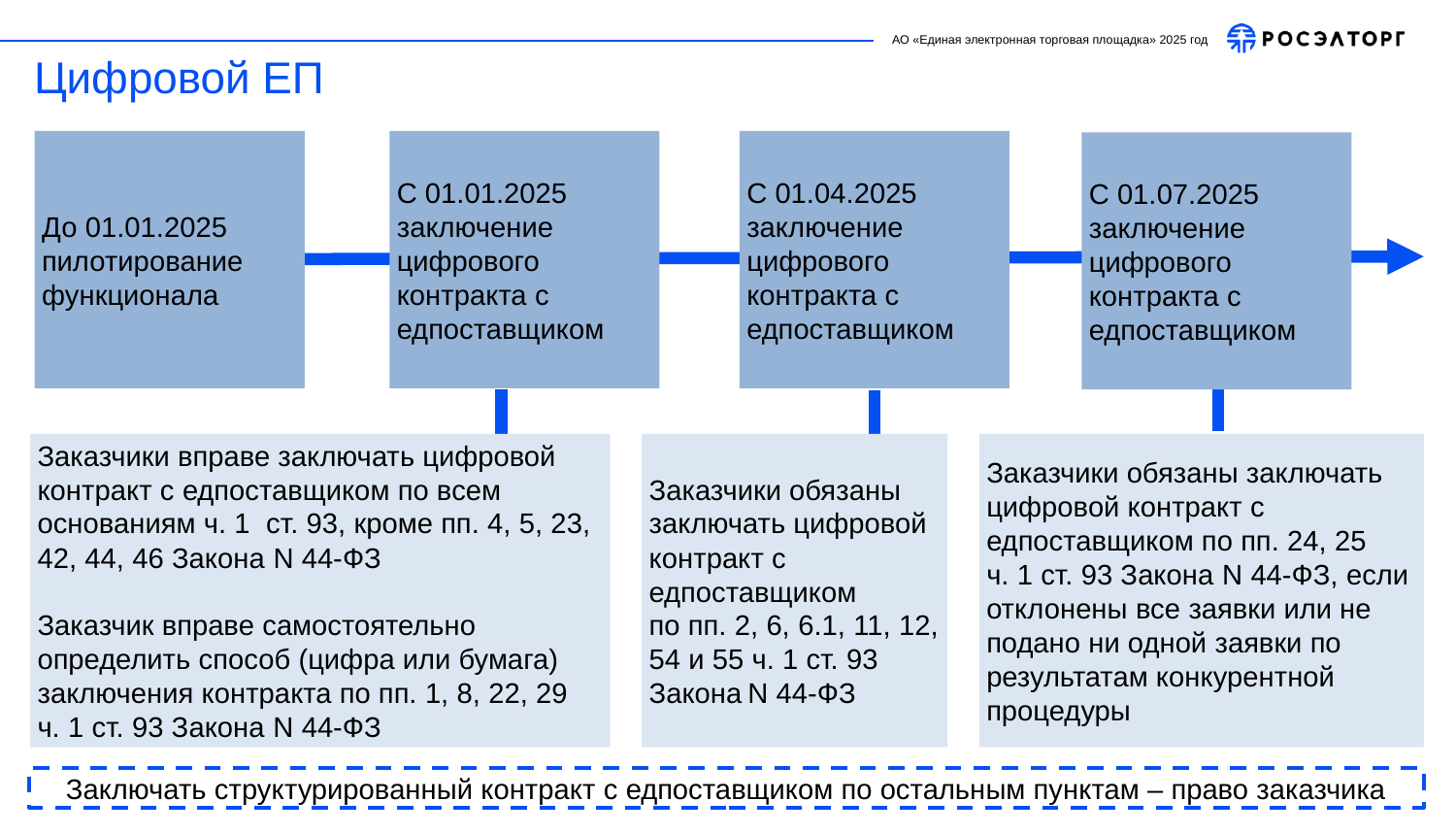

Цифровой ЕП
До 01.01.2025 пилотирование функционала
С 01.01.2025 заключение цифрового контракта с едпоставщиком
С 01.04.2025 заключение цифрового контракта с едпоставщиком
С 01.07.2025 заключение цифрового контракта с едпоставщиком

Заказчики вправе заключать цифровой контракт с едпоставщиком по всем
основаниям ч. 1  ст. 93, кроме пп. 4, 5, 23, 42, 44, 46 Закона N 44-ФЗ
Заказчик вправе самостоятельно
определить способ (цифра или бумага) заключения контракта по пп. 1, 8, 22, 29
ч. 1 ст. 93 Закона N 44-ФЗ
Заказчики обязаны заключать цифровой контракт с едпоставщиком
по пп. 2, 6, 6.1, 11, 12, 54 и 55 ч. 1 ст. 93
Закона N 44-ФЗ
Заказчики обязаны заключать цифровой контракт с едпоставщиком по пп. 24, 25
ч. 1 ст. 93 Закона N 44-ФЗ, если отклонены все заявки или не подано ни одной заявки по результатам конкурентной процедуры
Заключать структурированный контракт с едпоставщиком по остальным пунктам – право заказчика